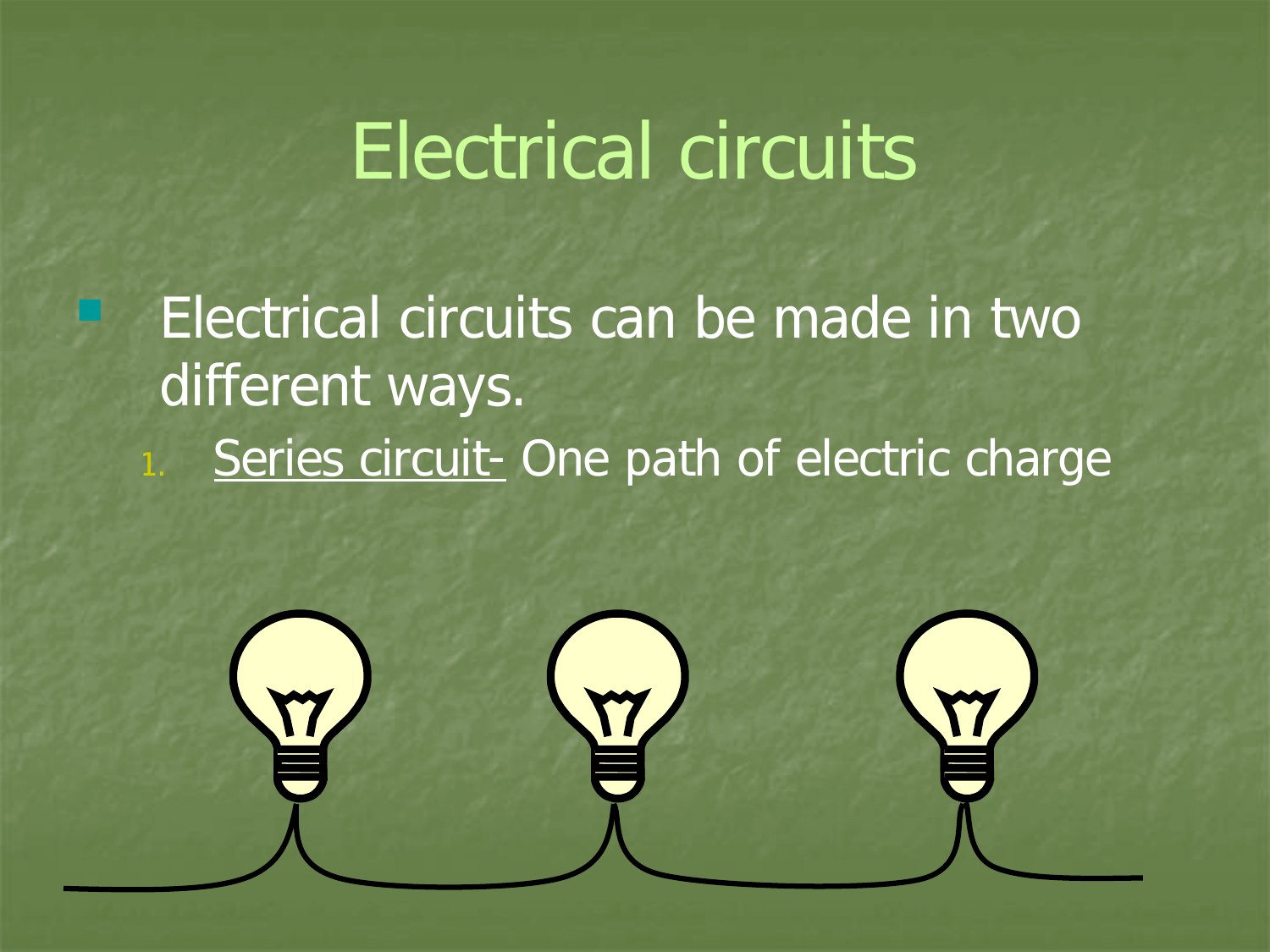

# Electrical circuits
Electrical circuits can be made in two different ways.
Series circuit- One path of electric charge